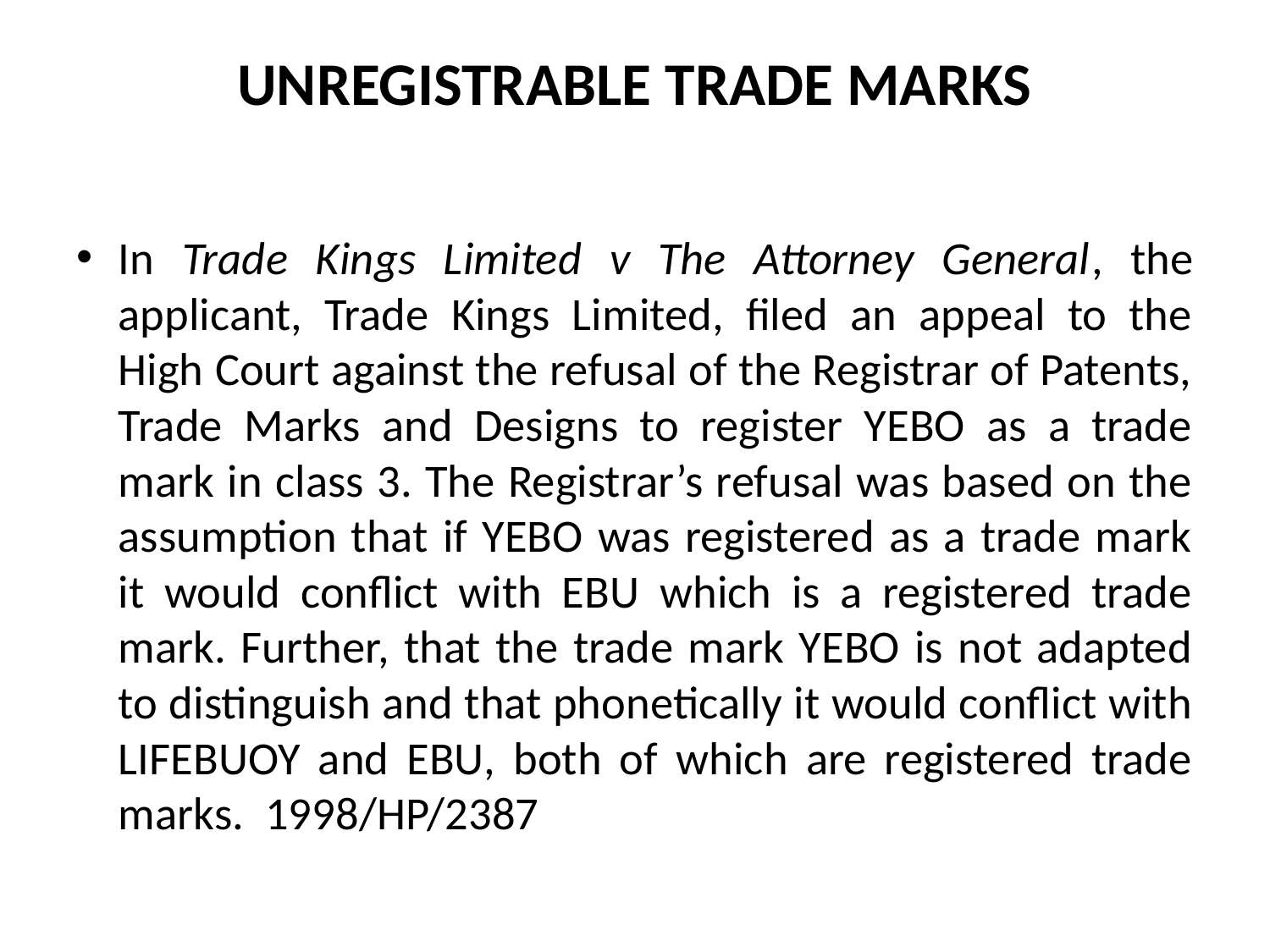

# UNREGISTRABLE TRADE MARKS
In Trade Kings Limited v The Attorney General, the applicant, Trade Kings Limited, filed an appeal to the High Court against the refusal of the Registrar of Patents, Trade Marks and Designs to register YEBO as a trade mark in class 3. The Registrar’s refusal was based on the assumption that if YEBO was registered as a trade mark it would conflict with EBU which is a registered trade mark. Further, that the trade mark YEBO is not adapted to distinguish and that phonetically it would conflict with LIFEBUOY and EBU, both of which are registered trade marks.  1998/HP/2387